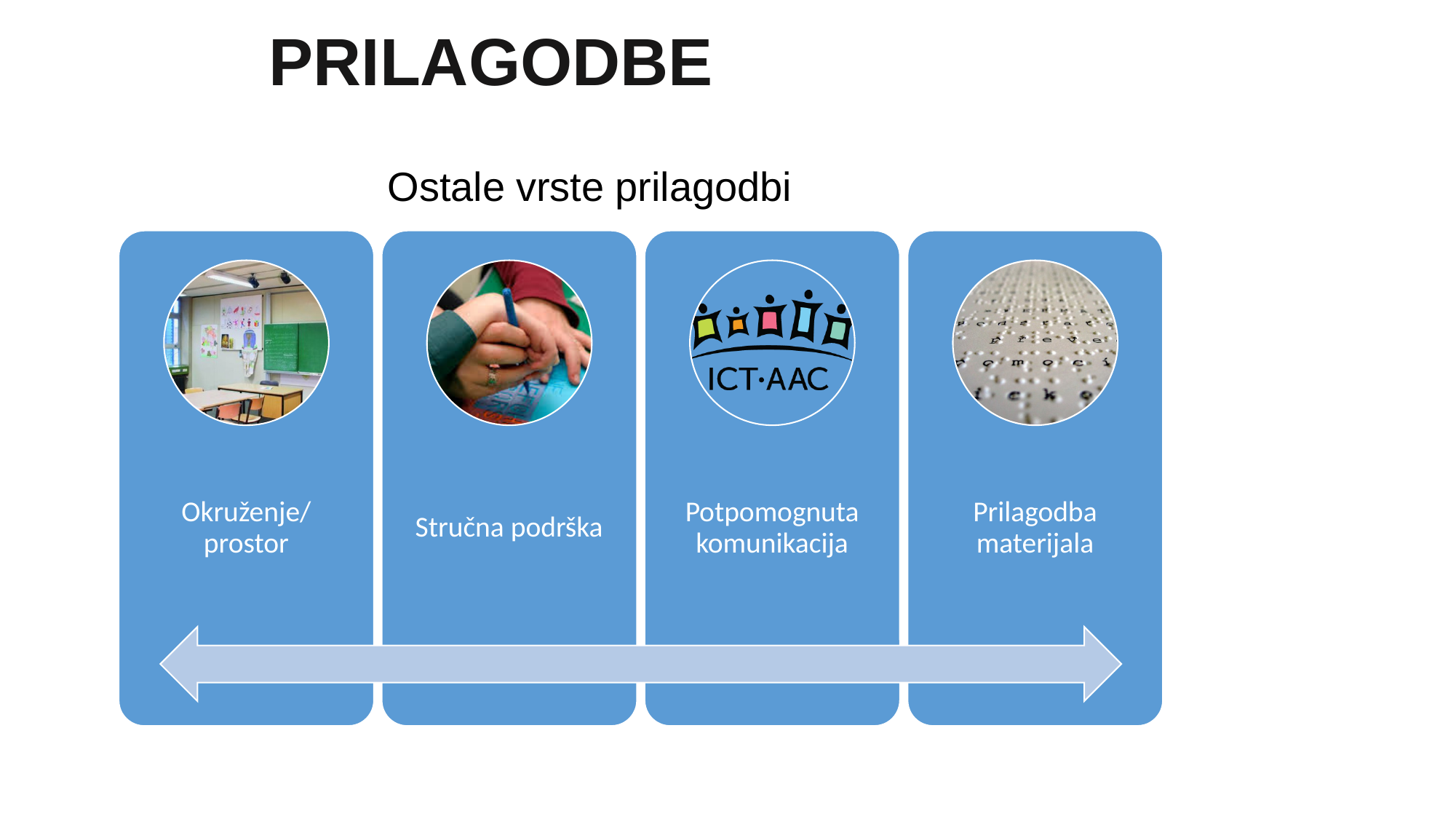

# PRILAGODBE
Ostale vrste prilagodbi
Okruženje/prostor
Stručna podrška
Potpomognuta komunikacija
Prilagodba materijala